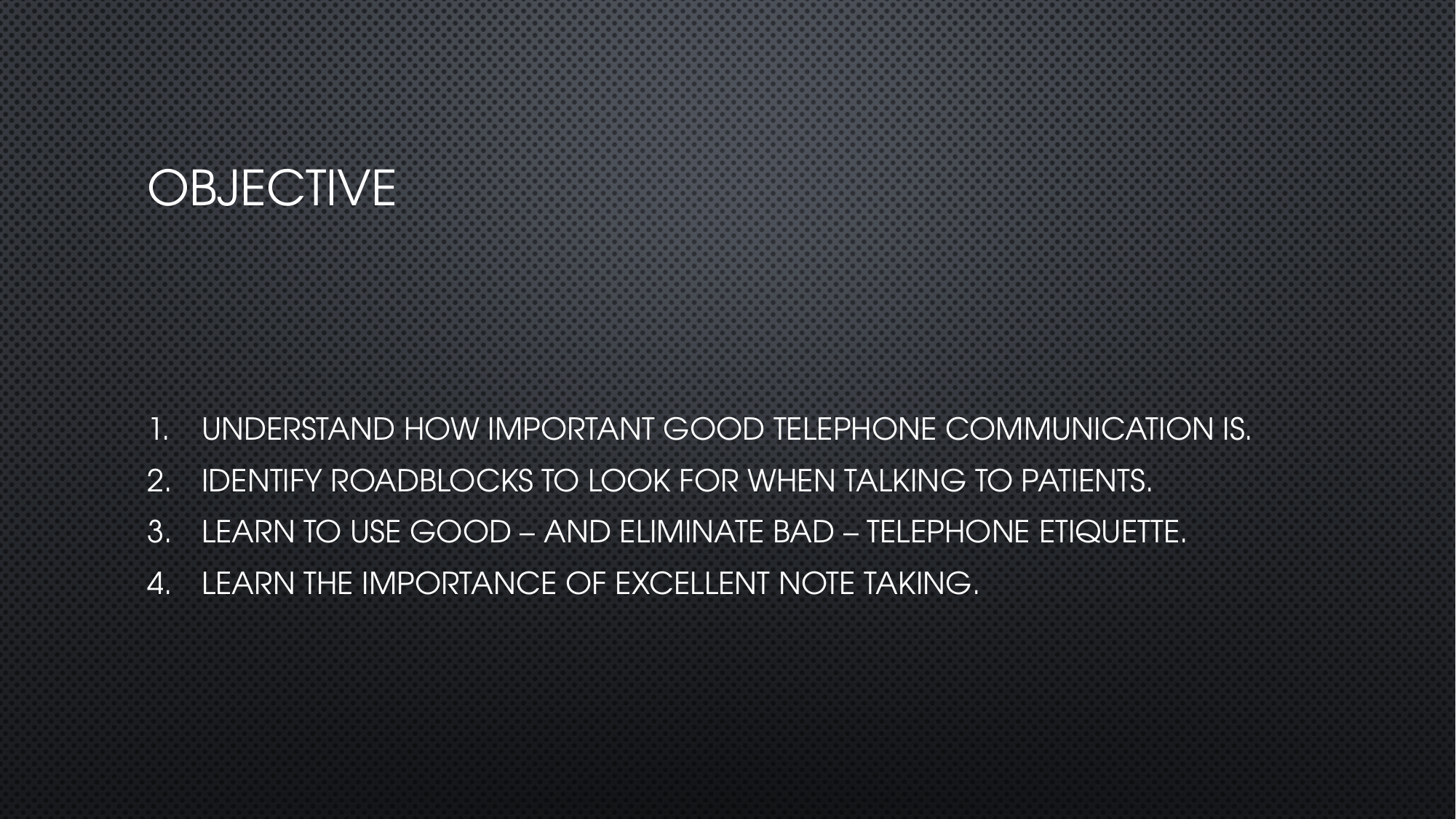

# Objective
Understand how important good telephone communication is.
Identify roadblocks to look for when talking to patients.
Learn to use good – and eliminate bad – telephone etiquette.
Learn the importance of excellent note taking.